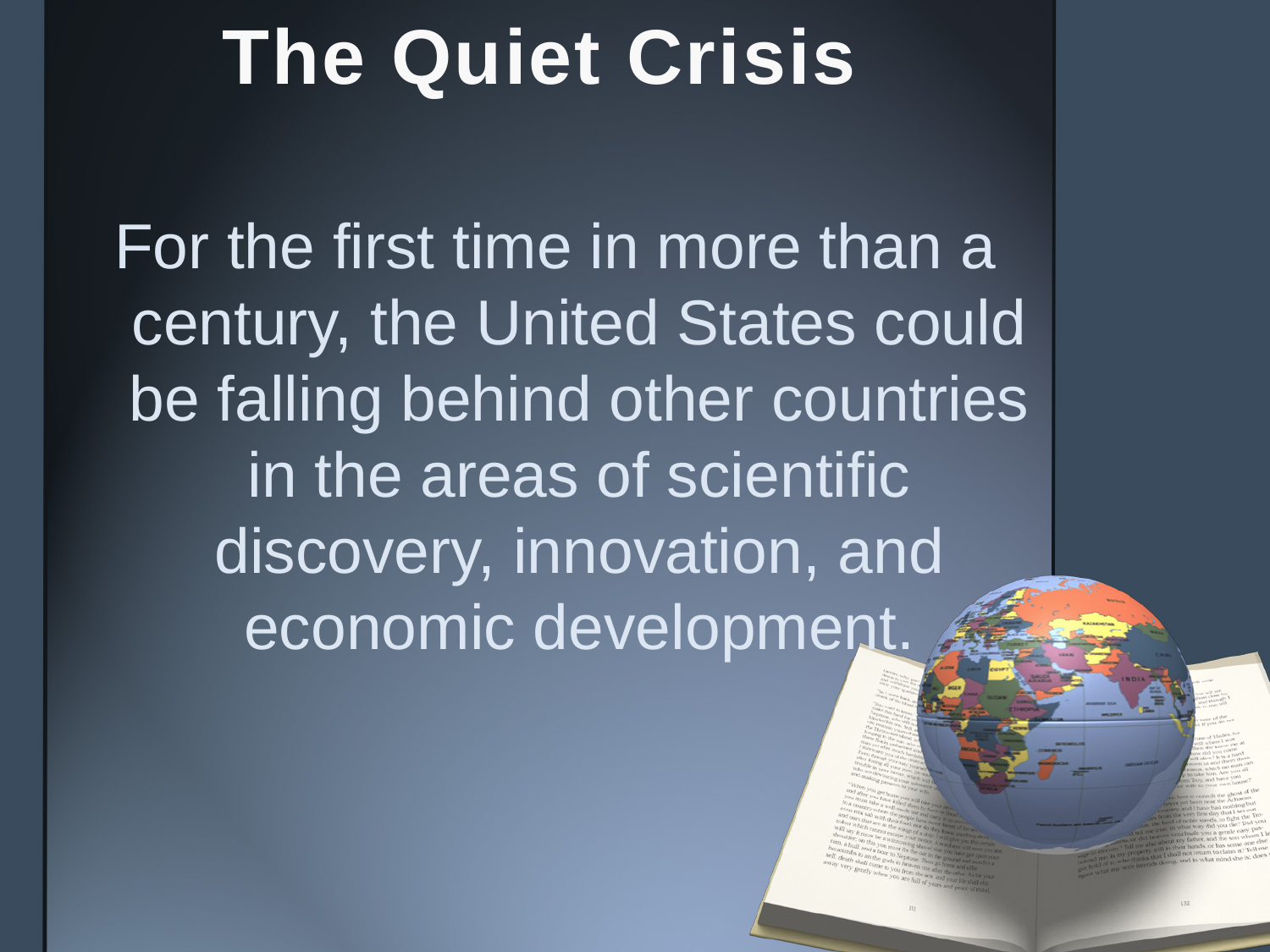

The Quiet Crisis
For the first time in more than a century, the United States could be falling behind other countries in the areas of scientific discovery, innovation, and economic development.